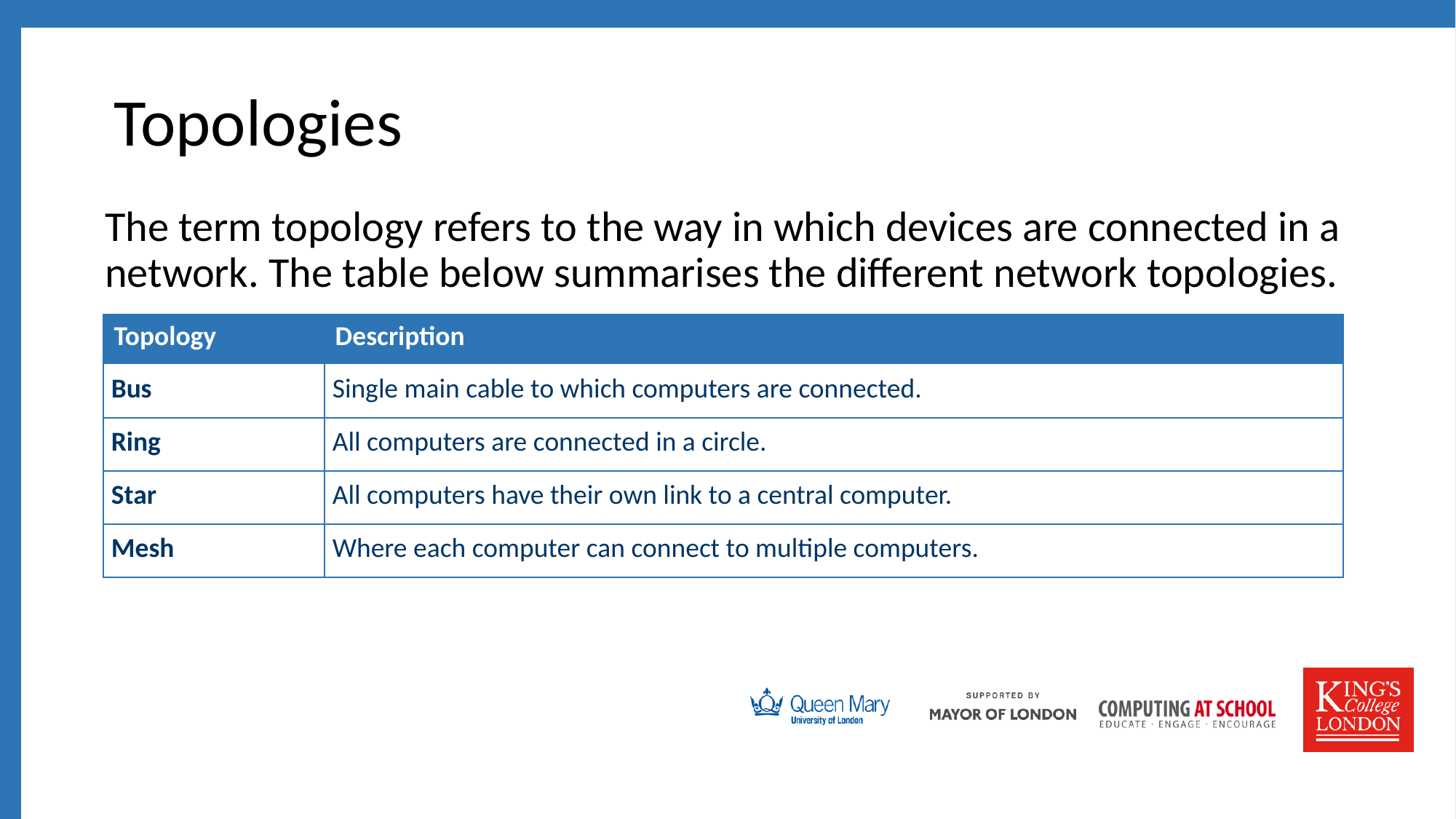

# Topologies
The term topology refers to the way in which devices are connected in a network. The table below summarises the different network topologies.
| Topology | Description |
| --- | --- |
| Bus | Single main cable to which computers are connected. |
| Ring | All computers are connected in a circle. |
| Star | All computers have their own link to a central computer. |
| Mesh | Where each computer can connect to multiple computers. |